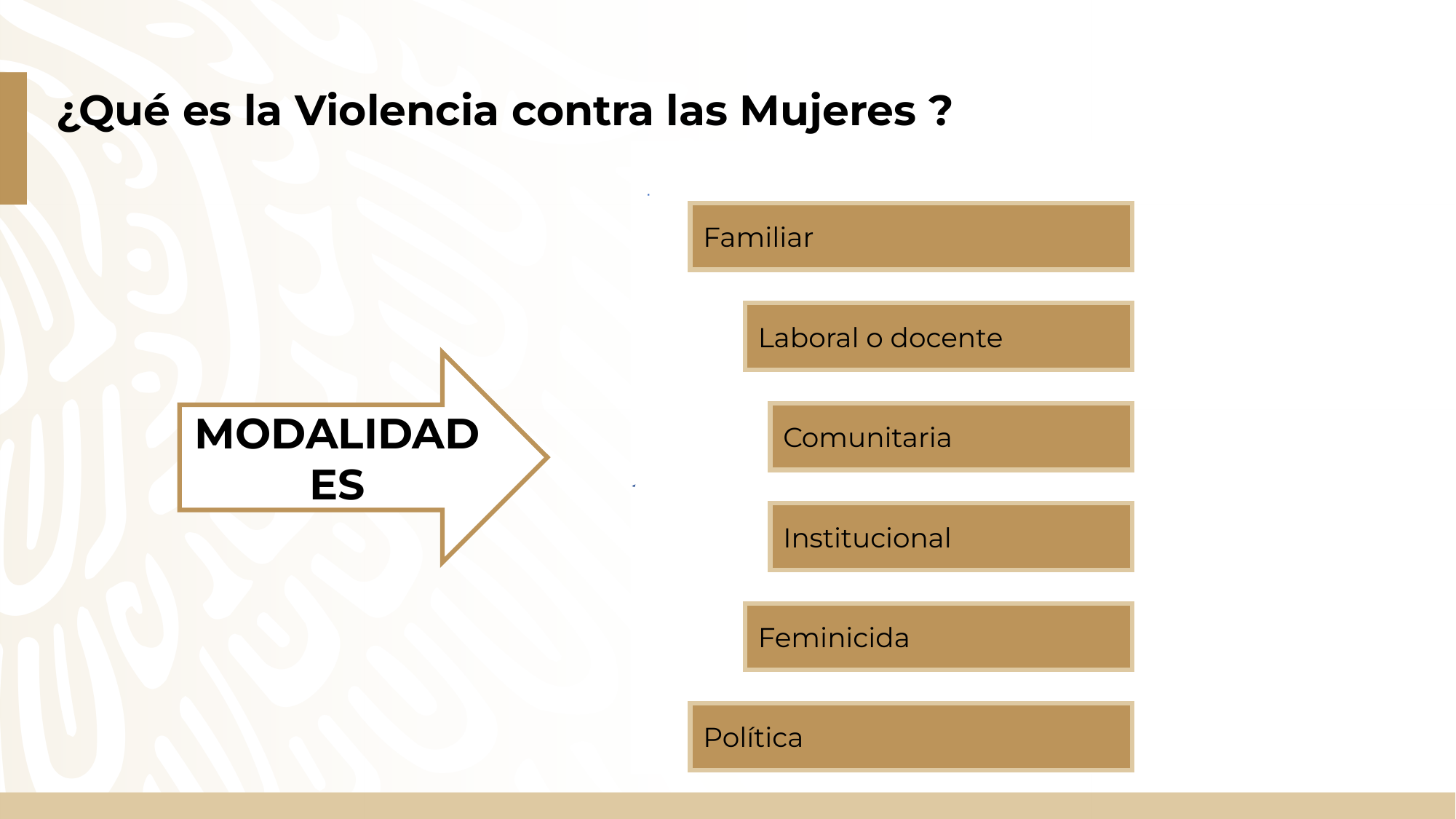

¿Qué es la Violencia contra las Mujeres ?
Familiar
Laboral o docente
Comunitaria
Institucional
Feminicida
Política
Modalidades